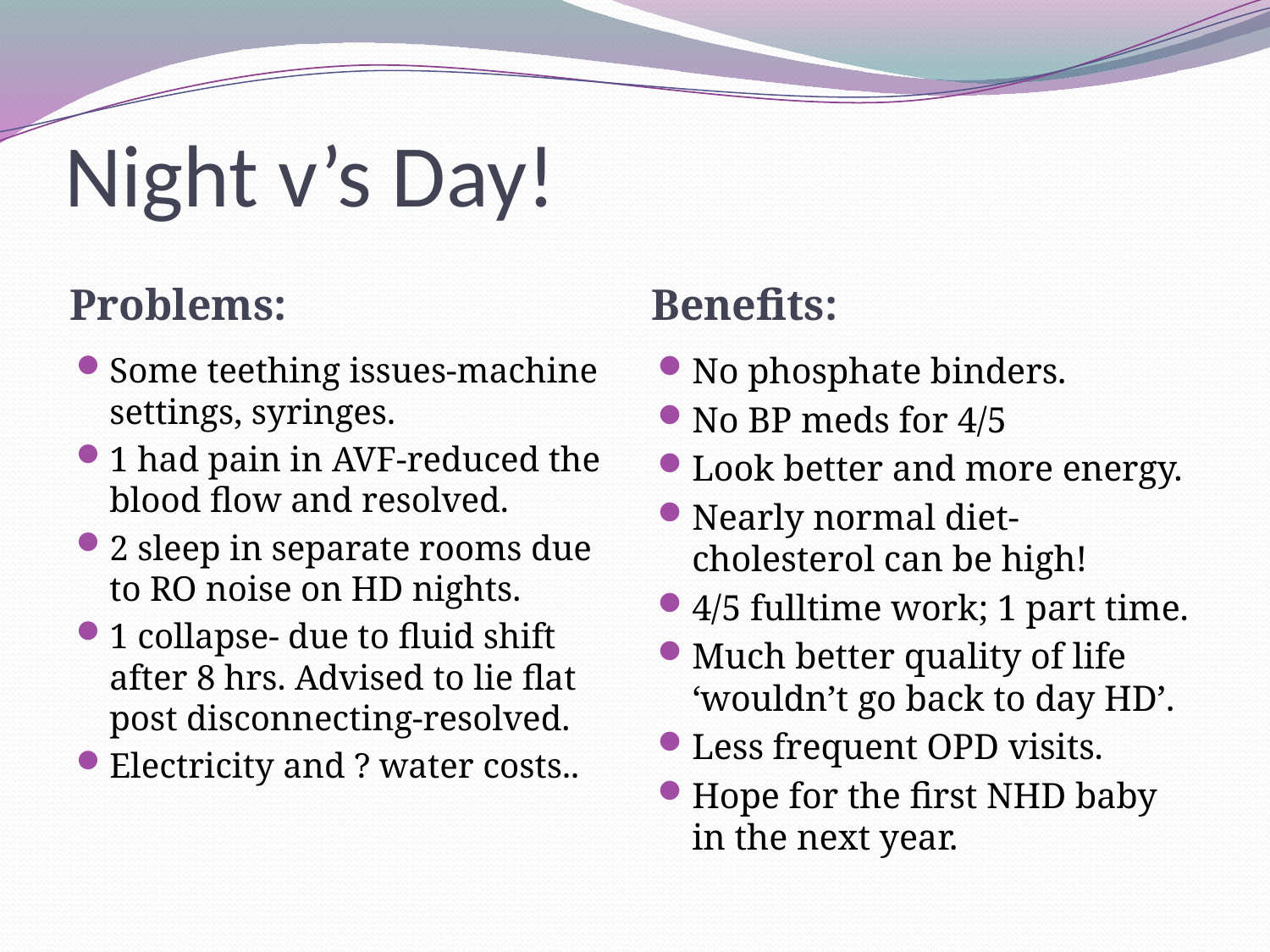

# Night v’s Day!
Problems:
Benefits:
Some teething issues-machine settings, syringes.
1 had pain in AVF-reduced the blood flow and resolved.
2 sleep in separate rooms due to RO noise on HD nights.
1 collapse- due to fluid shift after 8 hrs. Advised to lie flat post disconnecting-resolved.
Electricity and ? water costs..

No phosphate binders.
No BP meds for 4/5
Look better and more energy.
Nearly normal diet-cholesterol can be high!
4/5 fulltime work; 1 part time.
Much better quality of life ‘wouldn’t go back to day HD’.
Less frequent OPD visits.
Hope for the first NHD baby in the next year.